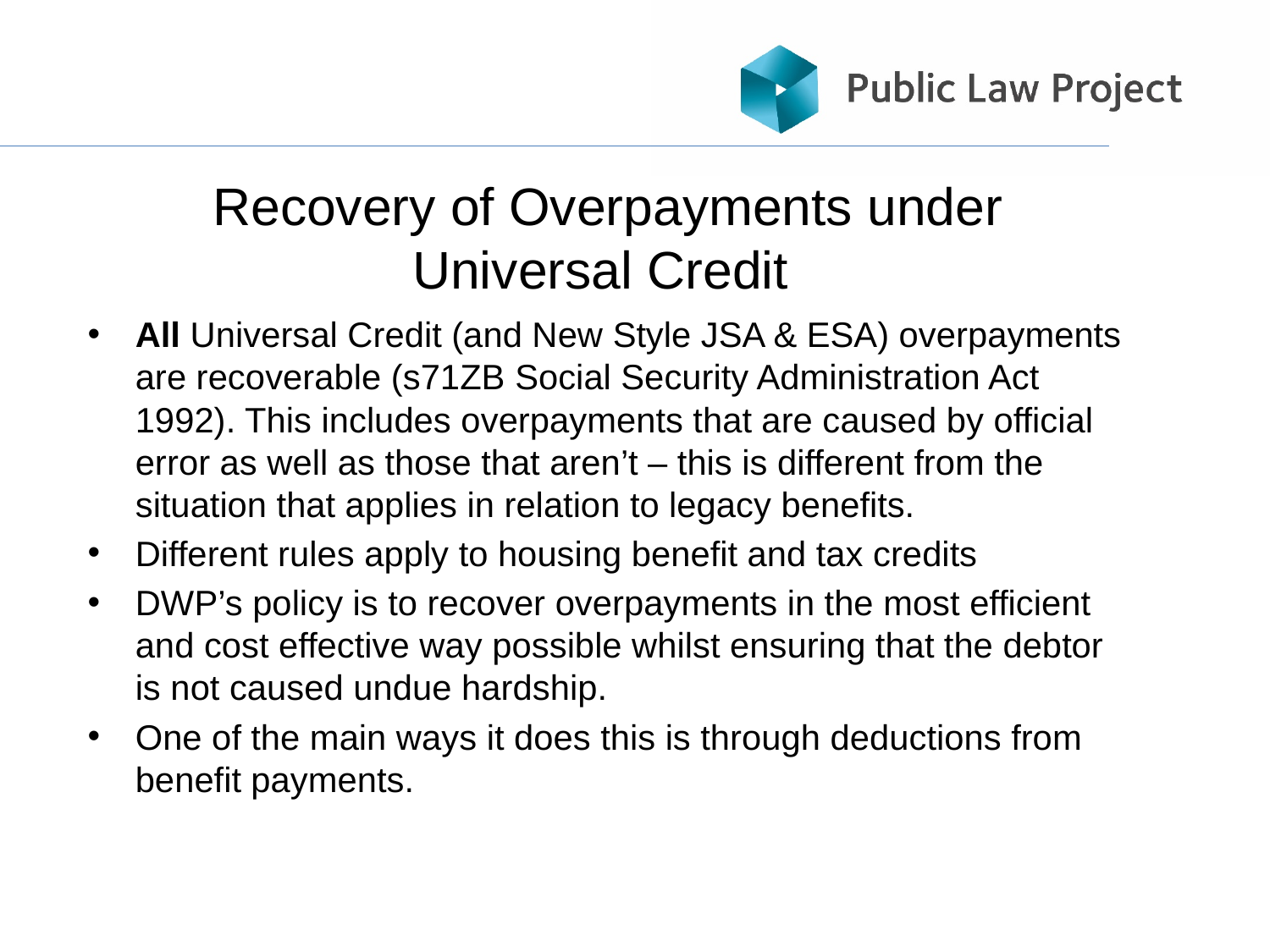

# Recovery of Overpayments under Universal Credit
All Universal Credit (and New Style JSA & ESA) overpayments are recoverable (s71ZB Social Security Administration Act 1992). This includes overpayments that are caused by official error as well as those that aren’t – this is different from the situation that applies in relation to legacy benefits.
Different rules apply to housing benefit and tax credits
DWP’s policy is to recover overpayments in the most efficient and cost effective way possible whilst ensuring that the debtor is not caused undue hardship.
One of the main ways it does this is through deductions from benefit payments.